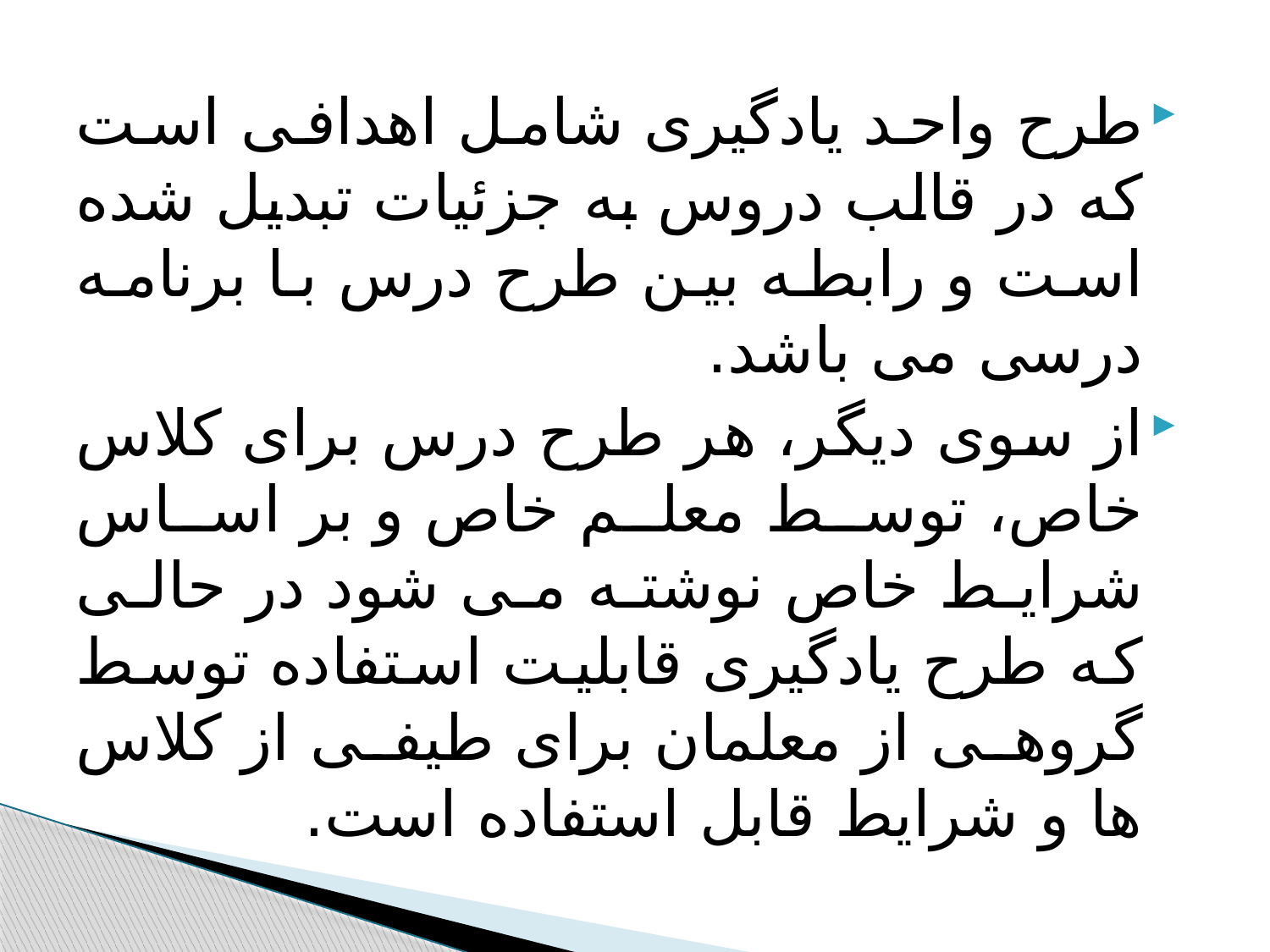

طرح واحد یادگیری شامل اهدافی است که در قالب دروس به جزئیات تبدیل شده است و رابطه بین طرح درس با برنامه درسی می باشد.
از سوی دیگر، هر طرح درس برای کلاس خاص، توسط معلم خاص و بر اساس شرایط خاص نوشته می شود در حالی که طرح یادگیری قابلیت استفاده توسط گروهی از معلمان برای طیفی از کلاس ها و شرایط قابل استفاده است.